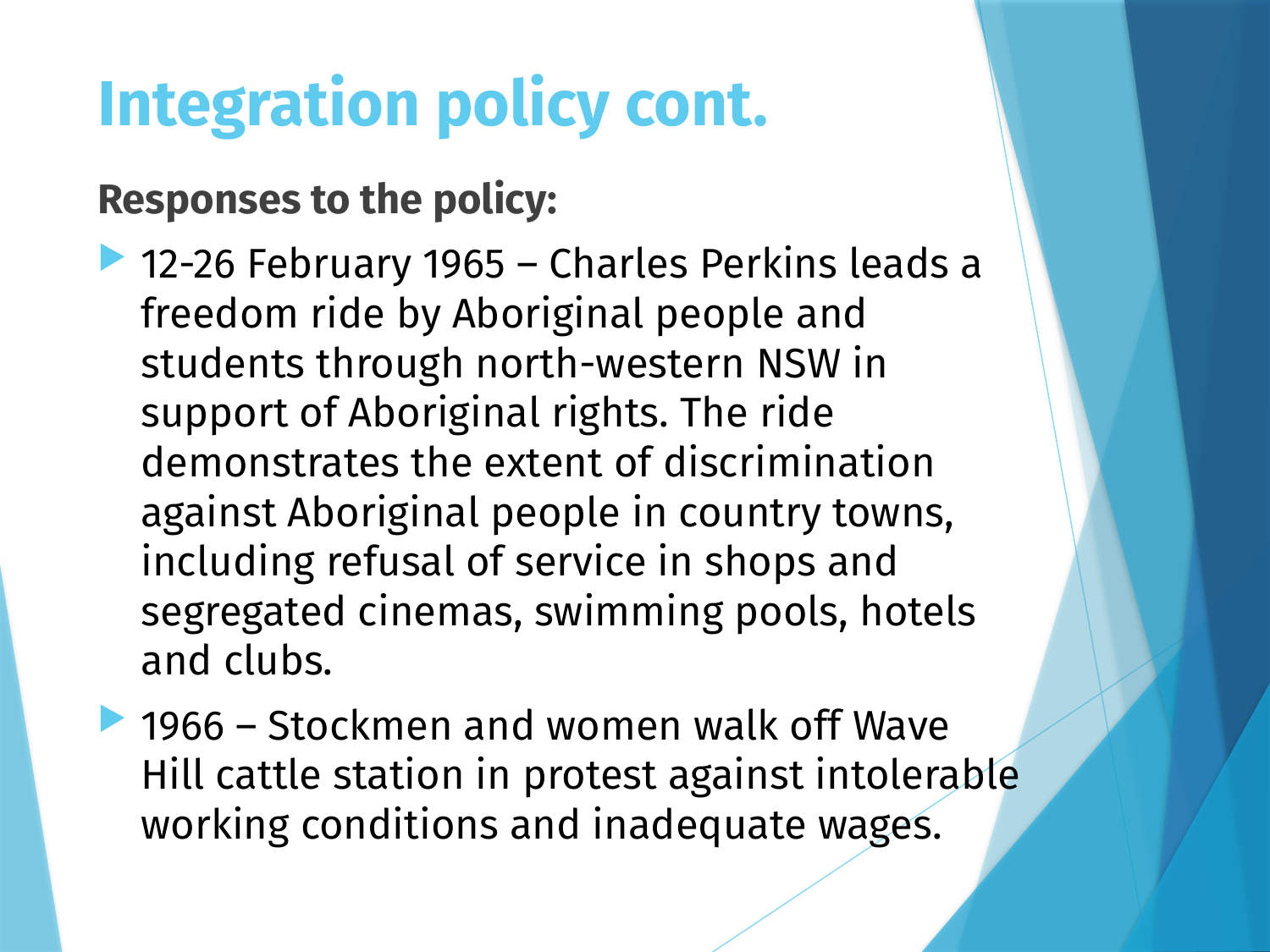

Integration policy cont.
Responses to the policy:
12-26 February 1965 – Charles Perkins leads a freedom ride by Aboriginal people and students through north-western NSW in support of Aboriginal rights. The ride demonstrates the extent of discrimination against Aboriginal people in country towns, including refusal of service in shops and segregated cinemas, swimming pools, hotels and clubs.
1966 – Stockmen and women walk off Wave Hill cattle station in protest against intolerable working conditions and inadequate wages.